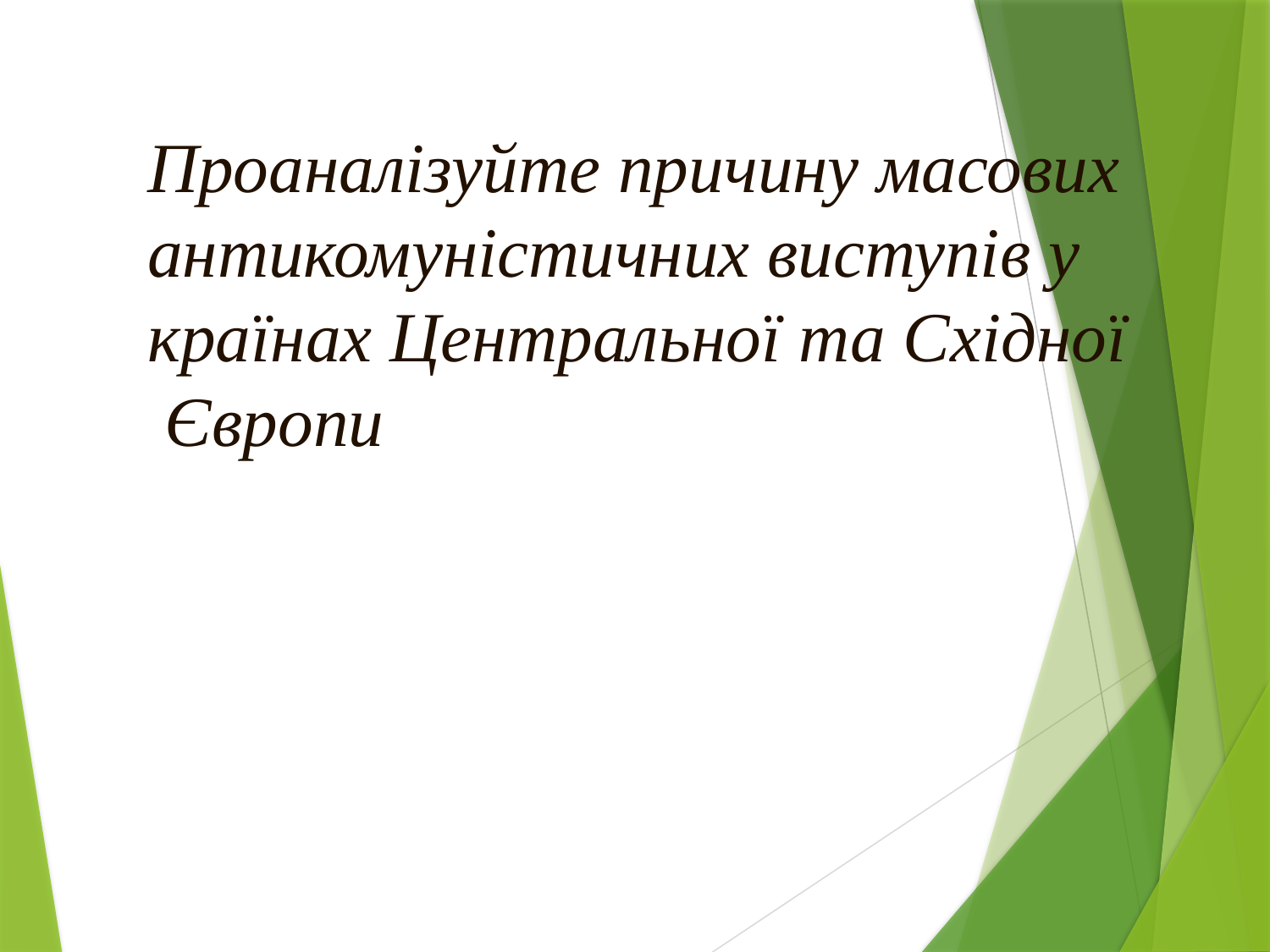

Проаналізуйте причину масових антикомуністичних виступів у країнах Центральної та Східної  Європи